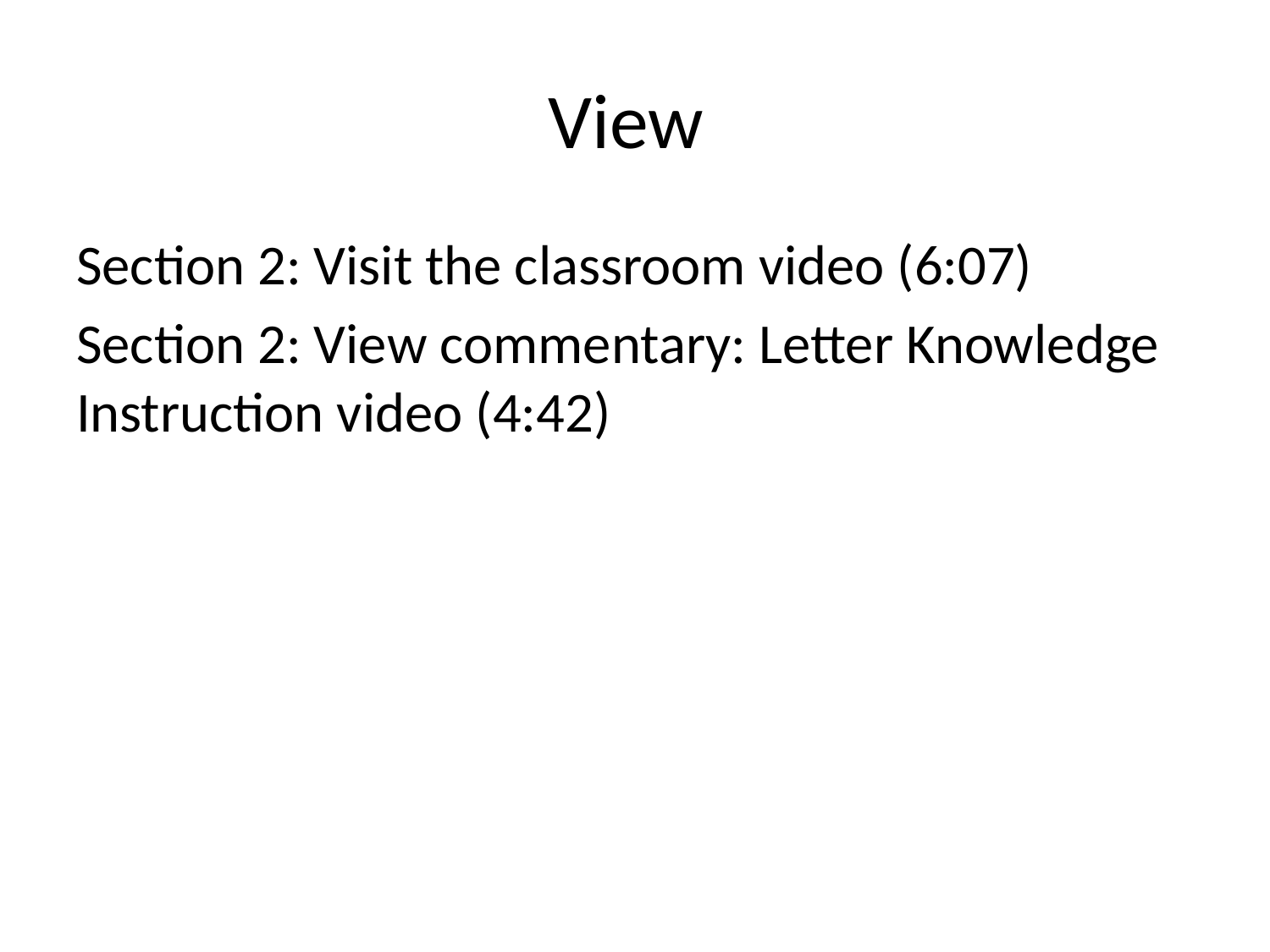

# View
Section 2: Visit the classroom video (6:07)
Section 2: View commentary: Letter Knowledge Instruction video (4:42)